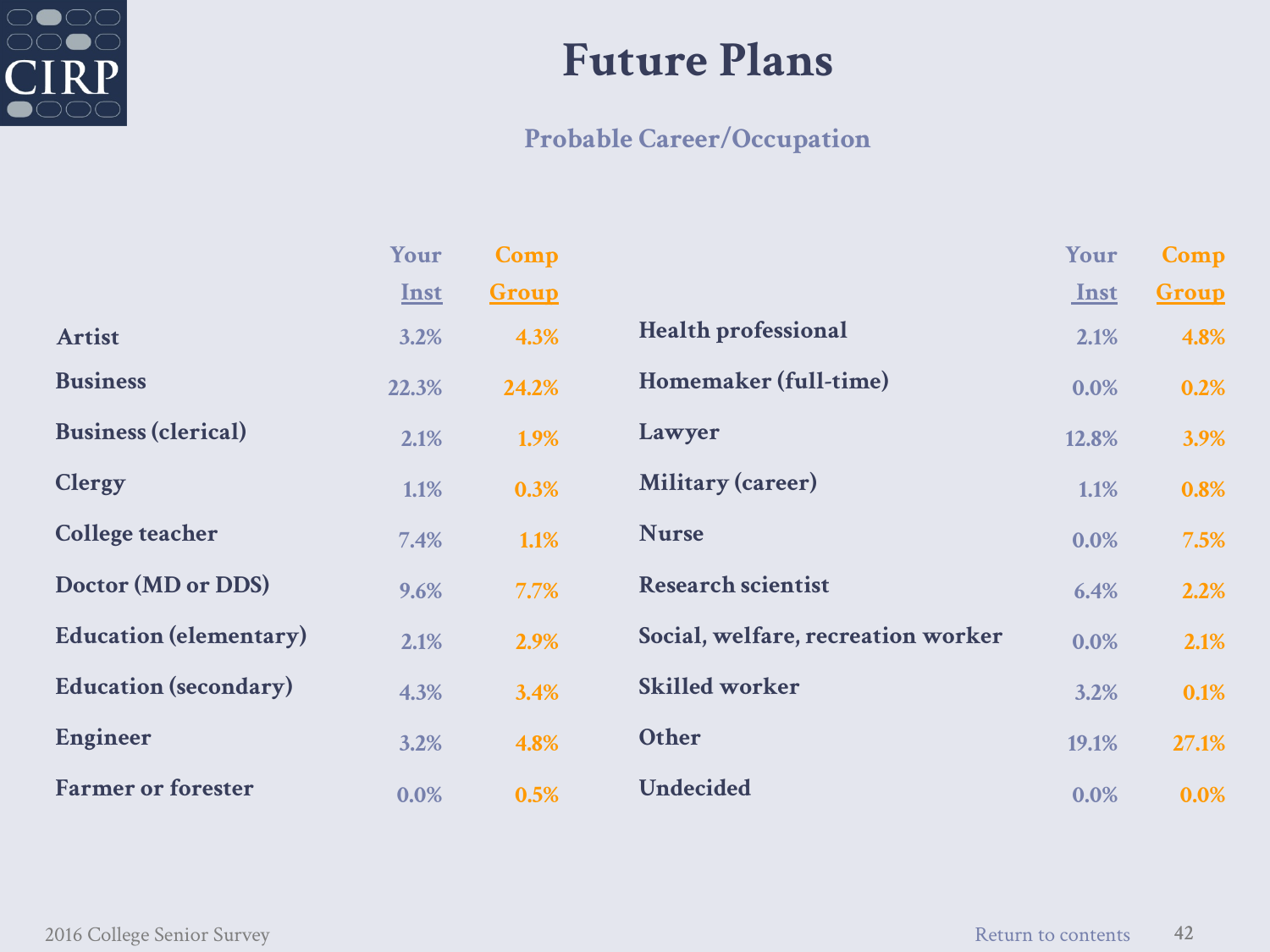

Future Plans
Probable Career/Occupation
|  | Your Inst | Comp Group |  |  | Your Inst | Comp Group |
| --- | --- | --- | --- | --- | --- | --- |
| Artist | 3.2% | 4.3% |  | Health professional | 2.1% | 4.8% |
| Business | 22.3% | 24.2% |  | Homemaker (full-time) | 0.0% | 0.2% |
| Business (clerical) | 2.1% | 1.9% |  | Lawyer | 12.8% | 3.9% |
| Clergy | 1.1% | 0.3% |  | Military (career) | 1.1% | 0.8% |
| College teacher | 7.4% | 1.1% |  | Nurse | 0.0% | 7.5% |
| Doctor (MD or DDS) | 9.6% | 7.7% |  | Research scientist | 6.4% | 2.2% |
| Education (elementary) | 2.1% | 2.9% |  | Social, welfare, recreation worker | 0.0% | 2.1% |
| Education (secondary) | 4.3% | 3.4% |  | Skilled worker | 3.2% | 0.1% |
| Engineer | 3.2% | 4.8% |  | Other | 19.1% | 27.1% |
| Farmer or forester | 0.0% | 0.5% |  | Undecided | 0.0% | 0.0% |
2016 College Senior Survey
42
42